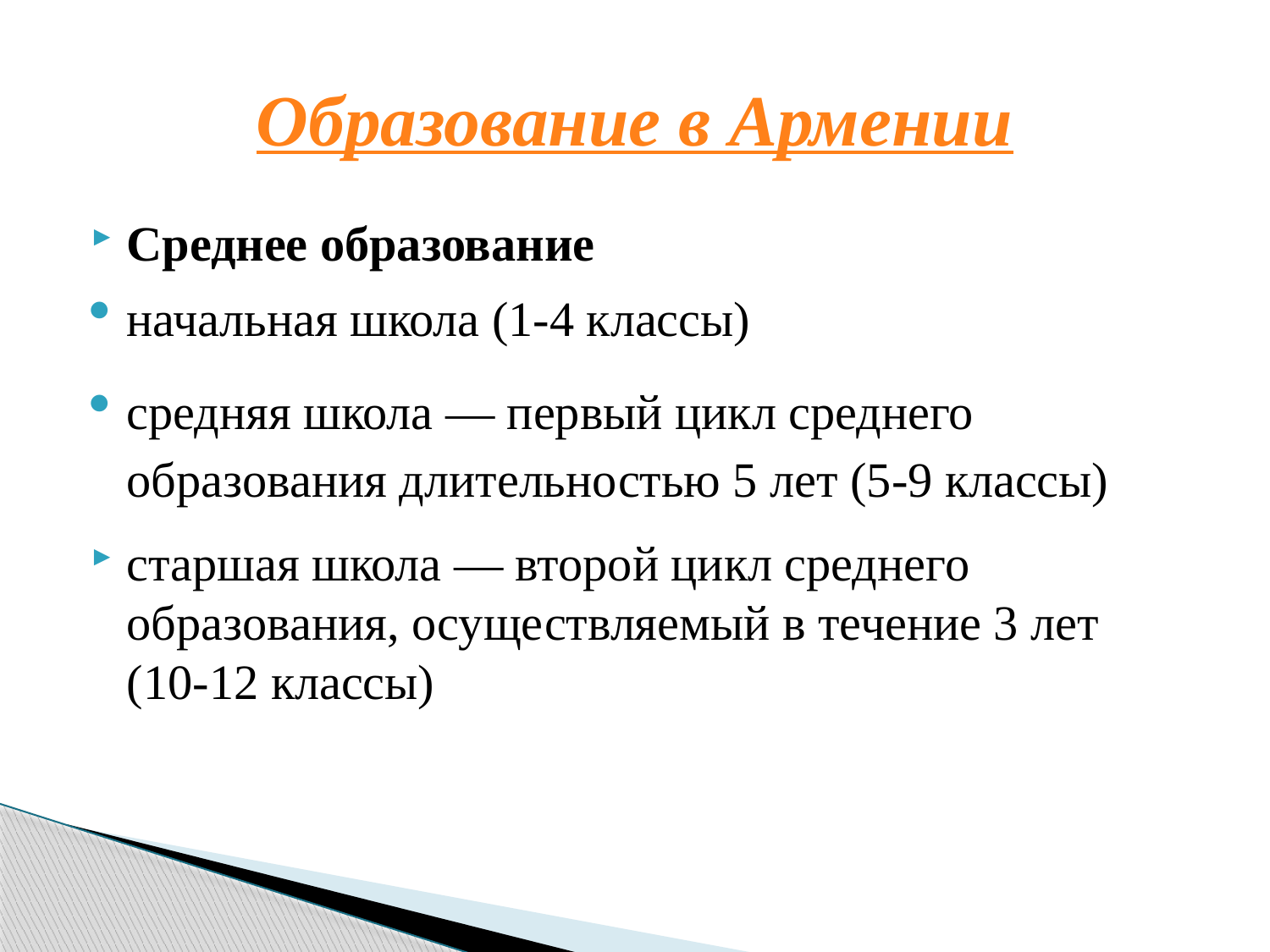

# Образование в Армении
Среднее образование
начальная школа (1-4 классы)
средняя школа — первый цикл среднего образования длительностью 5 лет (5-9 классы)
старшая школа — второй цикл среднего образования, осуществляемый в течение 3 лет (10-12 классы)